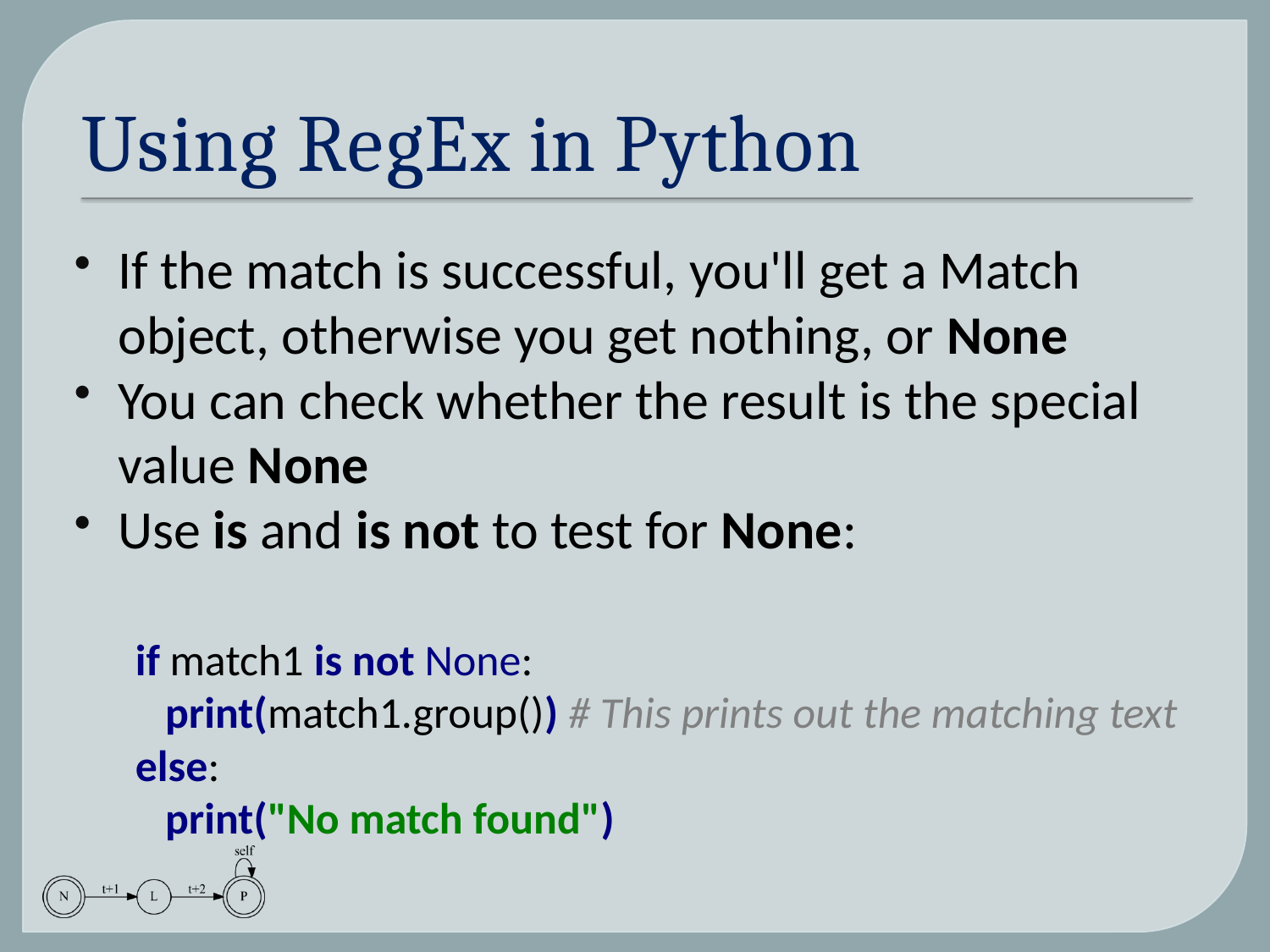

# Using RegEx in Python
If the match is successful, you'll get a Match object, otherwise you get nothing, or None
You can check whether the result is the special value None
Use is and is not to test for None:

if match1 is not None:
   print(match1.group()) # This prints out the matching text
else:
   print("No match found")